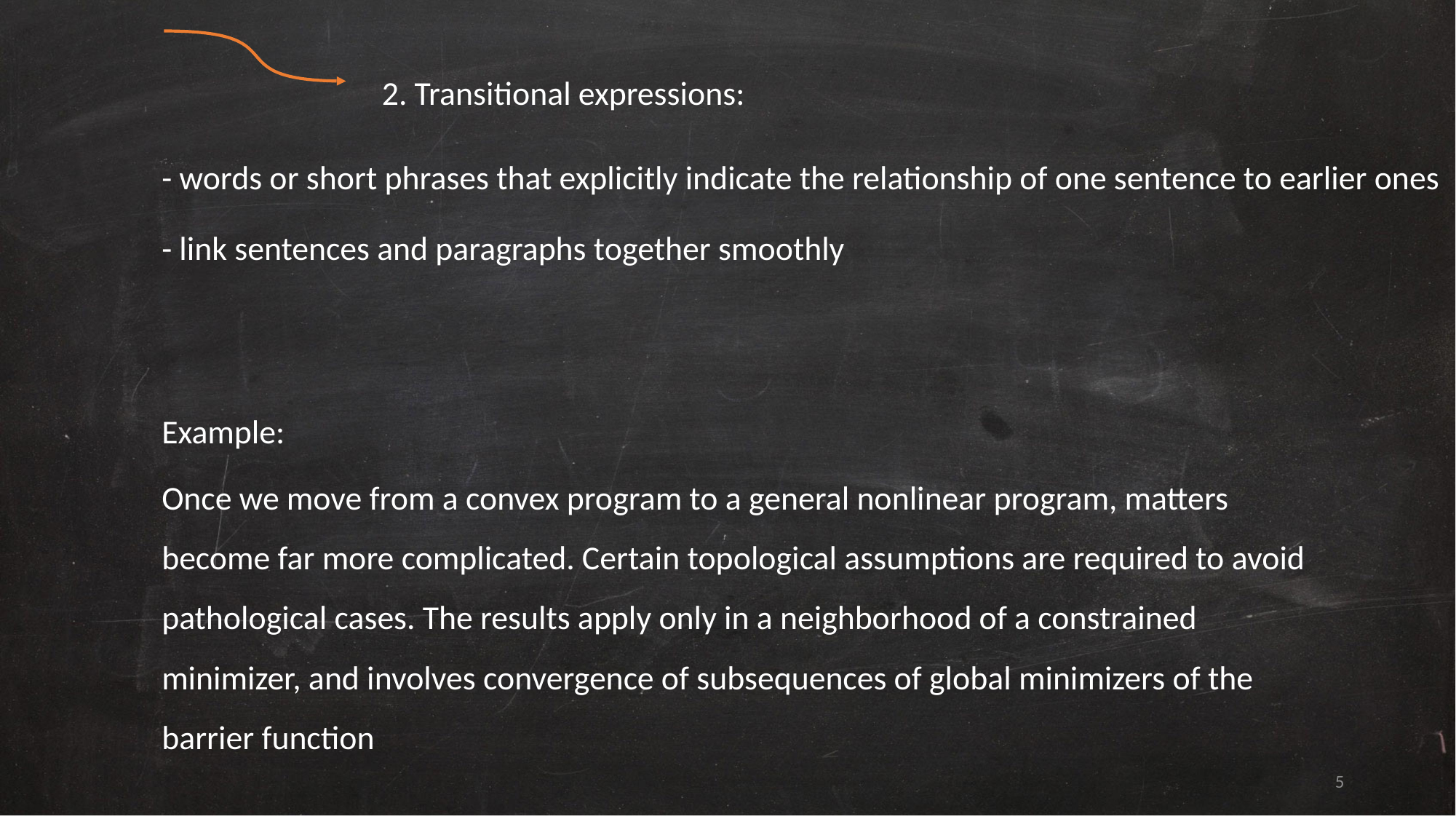

2. Transitional expressions:
- words or short phrases that explicitly indicate the relationship of one sentence to earlier ones
- link sentences and paragraphs together smoothly
Example:
Once we move from a convex program to a general nonlinear program, matters become far more complicated. Certain topological assumptions are required to avoid pathological cases. The results apply only in a neighborhood of a constrained minimizer, and involves convergence of subsequences of global minimizers of the barrier function
5